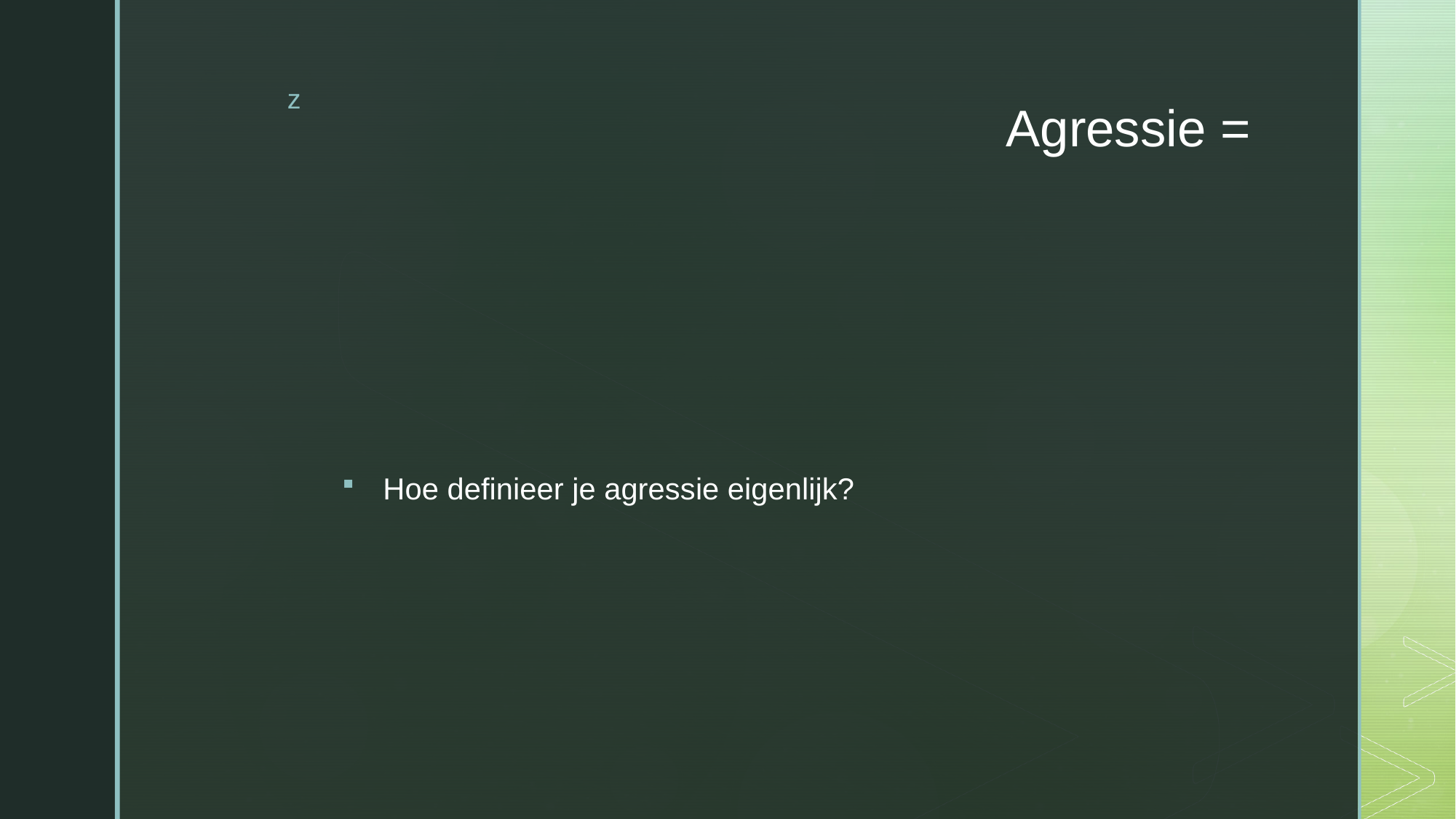

# Agressie =
Hoe definieer je agressie eigenlijk?